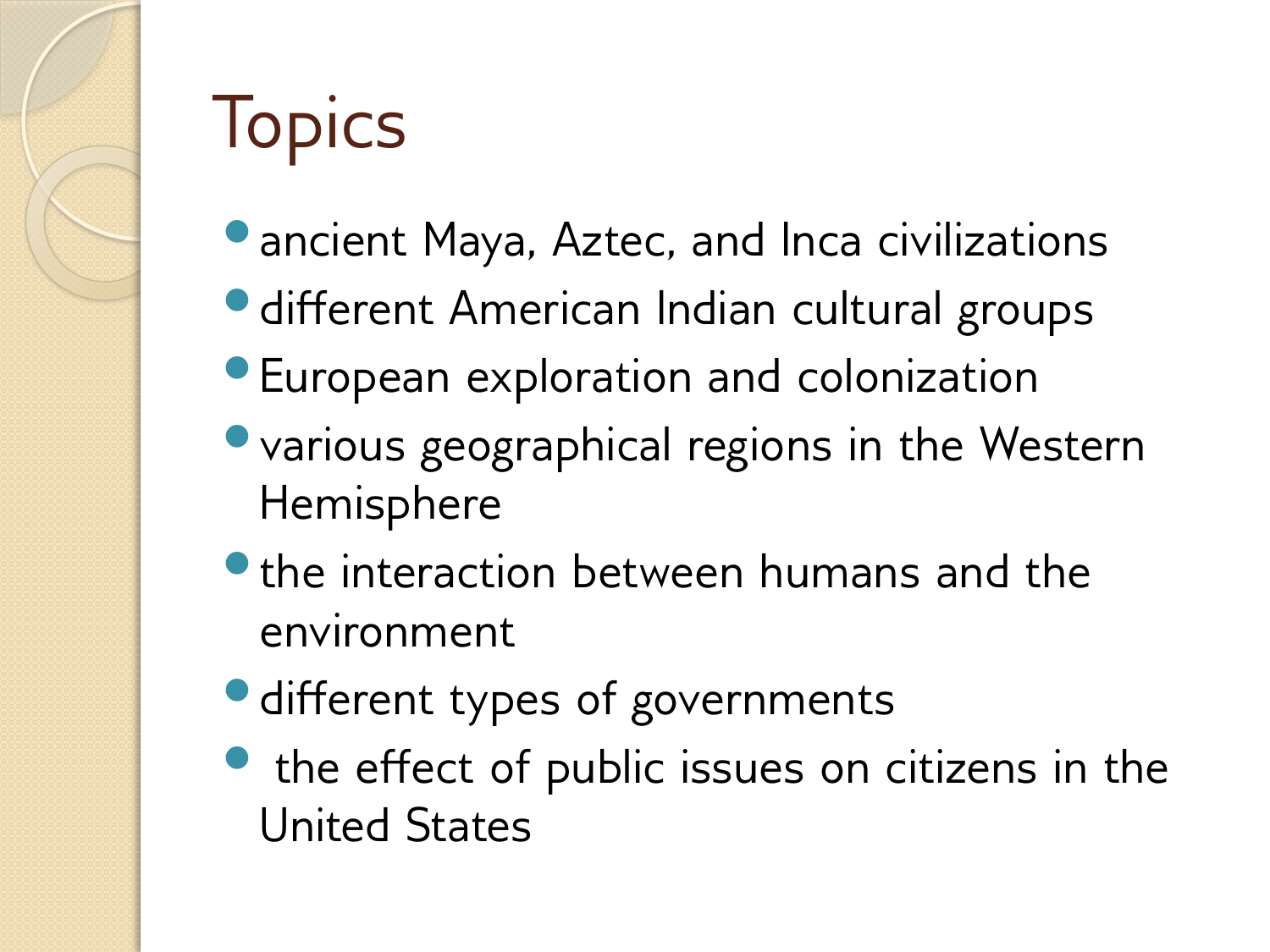

# Topics
ancient Maya, Aztec, and Inca civilizations
different American Indian cultural groups
European exploration and colonization
various geographical regions in the Western Hemisphere
the interaction between humans and the environment
different types of governments
 the effect of public issues on citizens in the United States